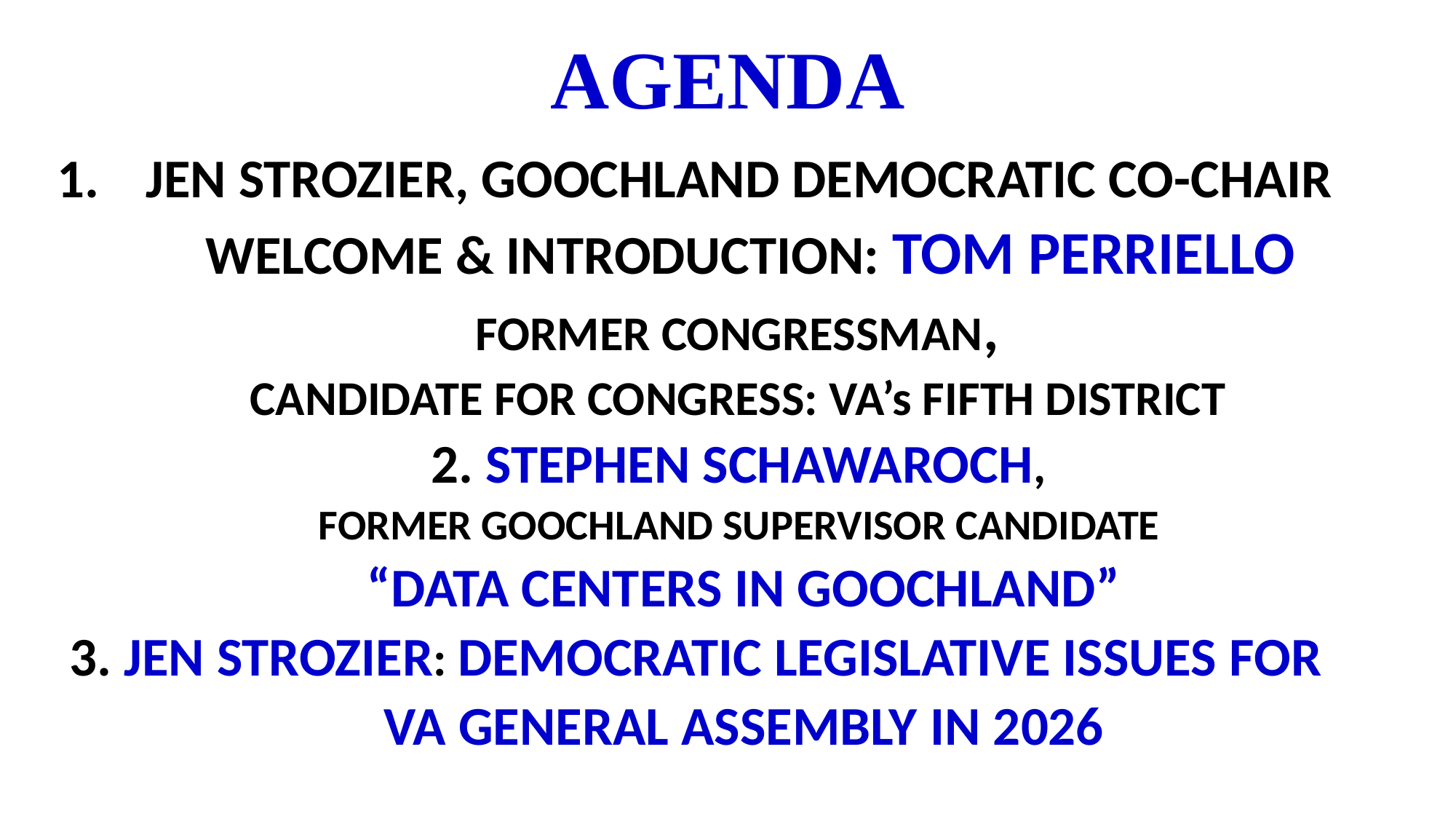

# AGENDA
JEN STROZIER, GOOCHLAND DEMOCRATIC CO-CHAIR
 WELCOME & INTRODUCTION: TOM PERRIELLO
FORMER CONGRESSMAN,
CANDIDATE FOR CONGRESS: VA’s FIFTH DISTRICT
2. STEPHEN SCHAWAROCH,
FORMER GOOCHLAND SUPERVISOR CANDIDATE
“DATA CENTERS IN GOOCHLAND”
 3. JEN STROZIER: DEMOCRATIC LEGISLATIVE ISSUES for
VA GENERAL ASSEMBLY in 2026